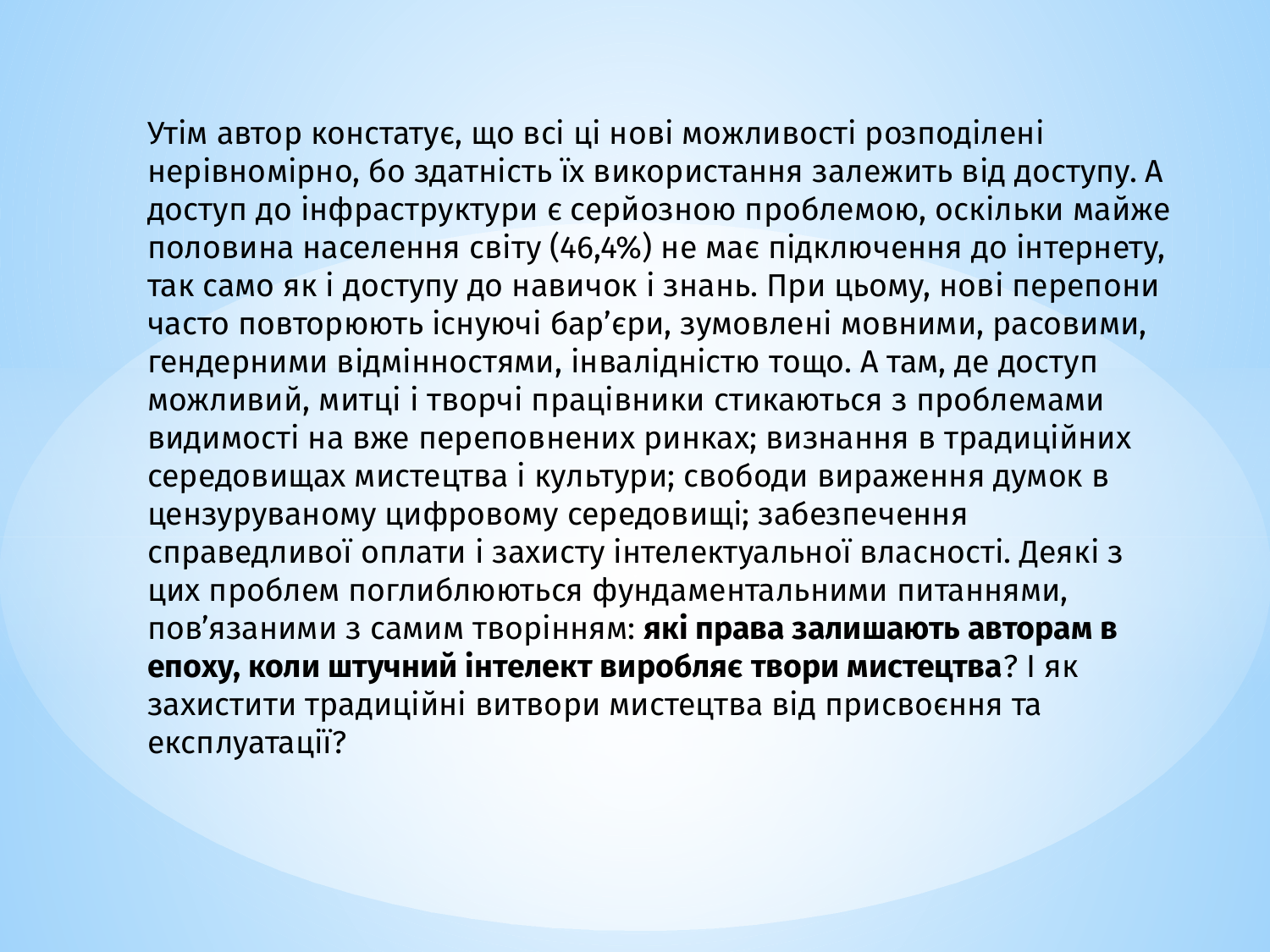

Утім автор констатує, що всі ці нові можливості розподілені нерівномірно, бо здатність їх використання залежить від доступу. А доступ до інфраструктури є серйозною проблемою, оскільки майже половина населення світу (46,4%) не має підключення до інтернету, так само як і доступу до навичок і знань. При цьому, нові перепони часто повторюють існуючі бар’єри, зумовлені мовними, расовими, гендерними відмінностями, інвалідністю тощо. А там, де доступ можливий, митці і творчі працівники стикаються з проблемами видимості на вже переповнених ринках; визнання в традиційних середовищах мистецтва і культури; свободи вираження думок в цензуруваному цифровому середовищі; забезпечення справедливої ​​оплати і захисту інтелектуальної власності. Деякі з цих проблем поглиблюються фундаментальними питаннями, пов’язаними з самим творінням: які права залишають авторам в епоху, коли штучний інтелект виробляє твори мистецтва? І як захистити традиційні витвори мистецтва від присвоєння та експлуатації?